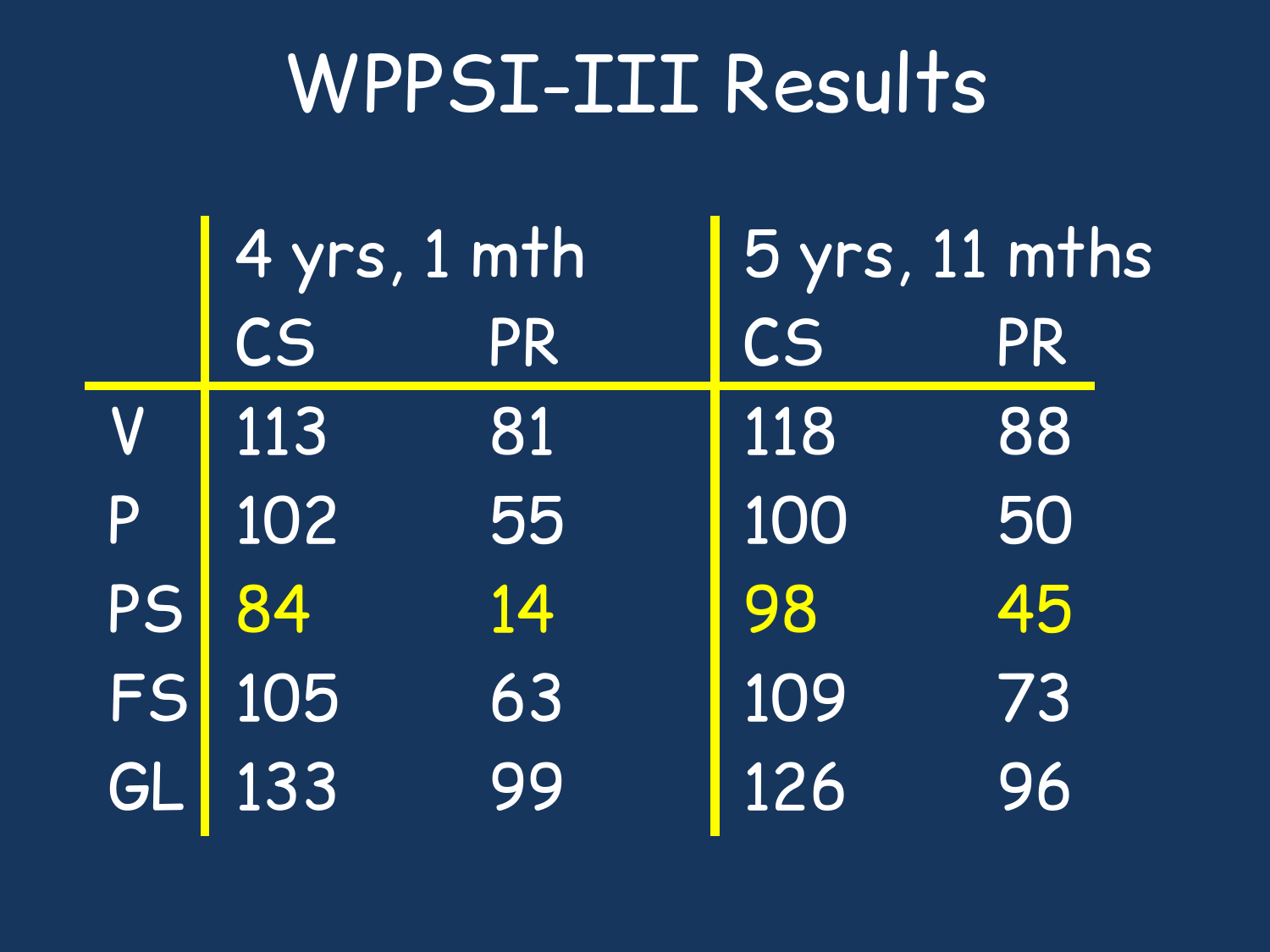

# WPPSI-III Results
	4 yrs, 1 mth 		5 yrs, 11 mths
	CS		PR		CS		PR
V	113		81		118		88
P	102		55		100		50
PS	84		14		98		45
FS	105		63		109		73
GL	133		99		126		96